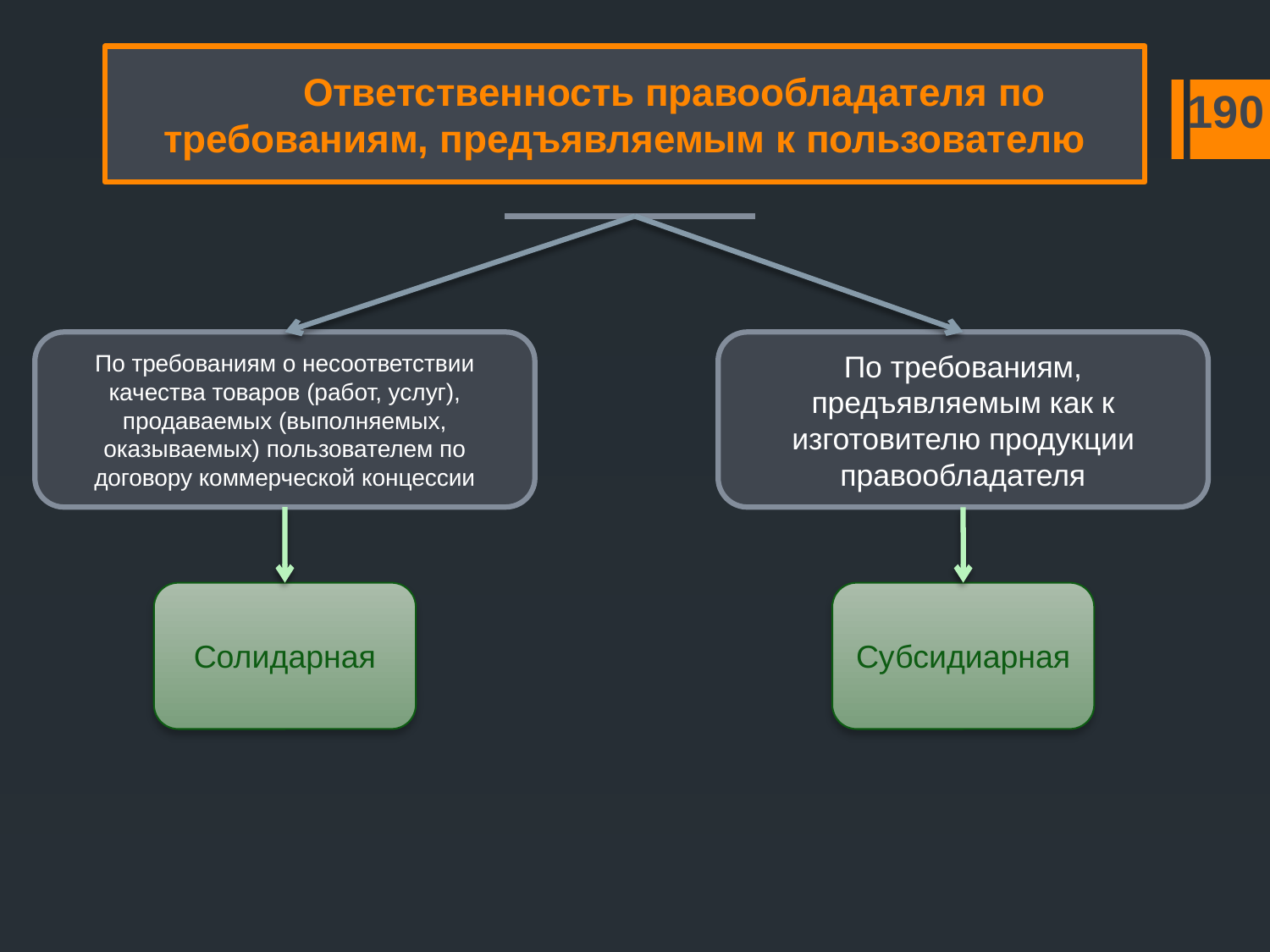

Ответственность правообладателя по требованиям, предъявляемым к пользователю
190
По требованиям о несоответствии качества товаров (работ, услуг), продаваемых (выполняемых, оказываемых) пользователем по договору коммерческой концессии
По требованиям, предъявляемым как к изготовителю продукции правообладателя
Солидарная
Субсидиарная